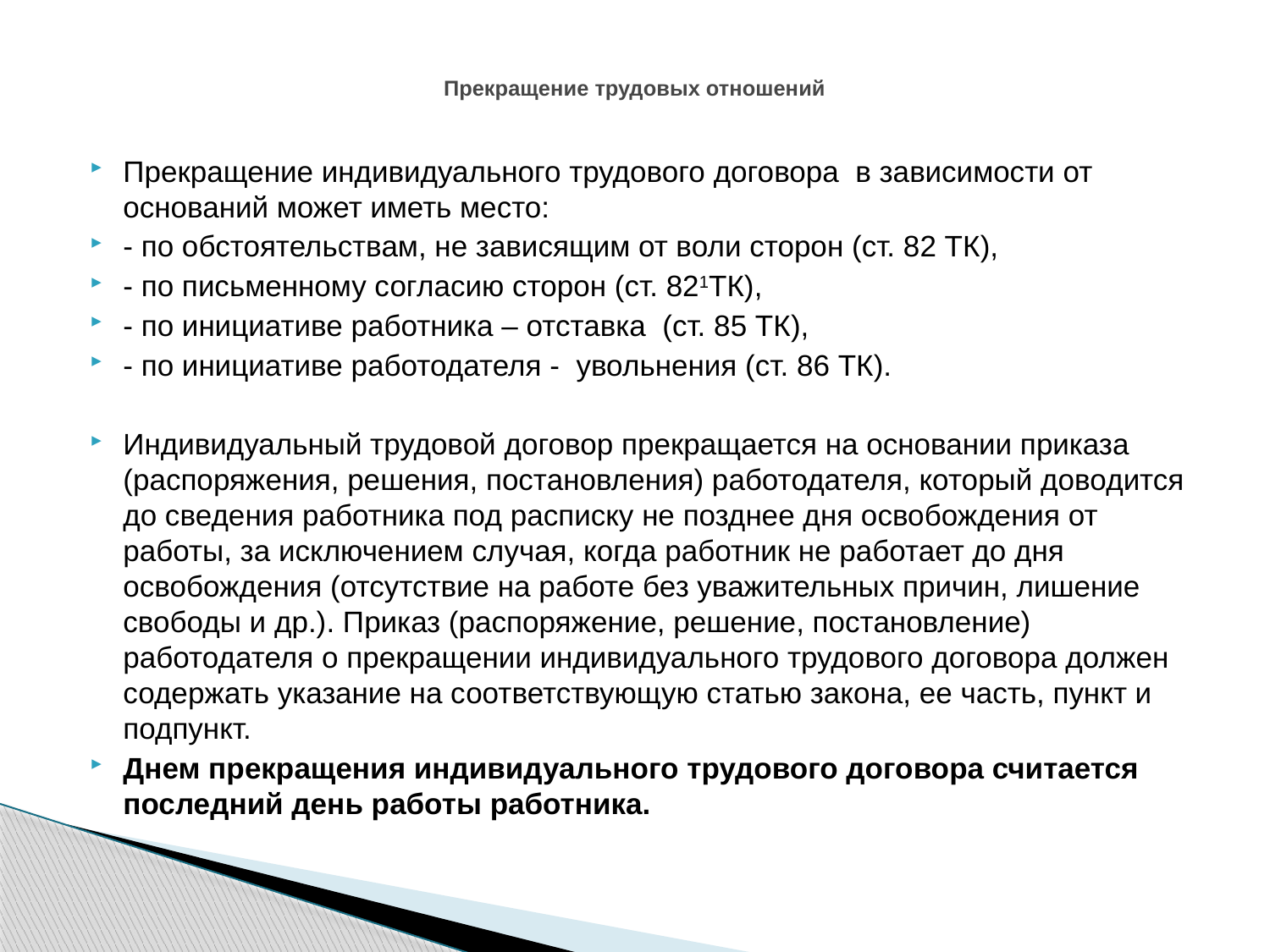

# Прекращение трудовых отношений
Прекращение индивидуального трудового договора  в зависимости от оснований может иметь место:
- по обстоятельствам, не зависящим от воли сторон (ст. 82 ТК),
- по письменному согласию сторон (ст. 821ТК),
- по инициативе работника – отставка  (ст. 85 ТК),
- по инициативе работодателя -  увольнения (ст. 86 ТК).

Индивидуальный трудовой договор прекращается на основании приказа (распоряжения, решения, постановления) работодателя, который доводится до сведения работника под расписку не позднее дня освобождения от работы, за исключением случая, когда работник не работает до дня освобождения (отсутствие на работе без уважительных причин, лишение свободы и др.). Приказ (распоряжение, решение, постановление) работодателя о прекращении индивидуального трудового договора должен содержать указание на соответствующую статью закона, ее часть, пункт и подпункт.
Днем прекращения индивидуального трудового договора считается последний день работы работника.